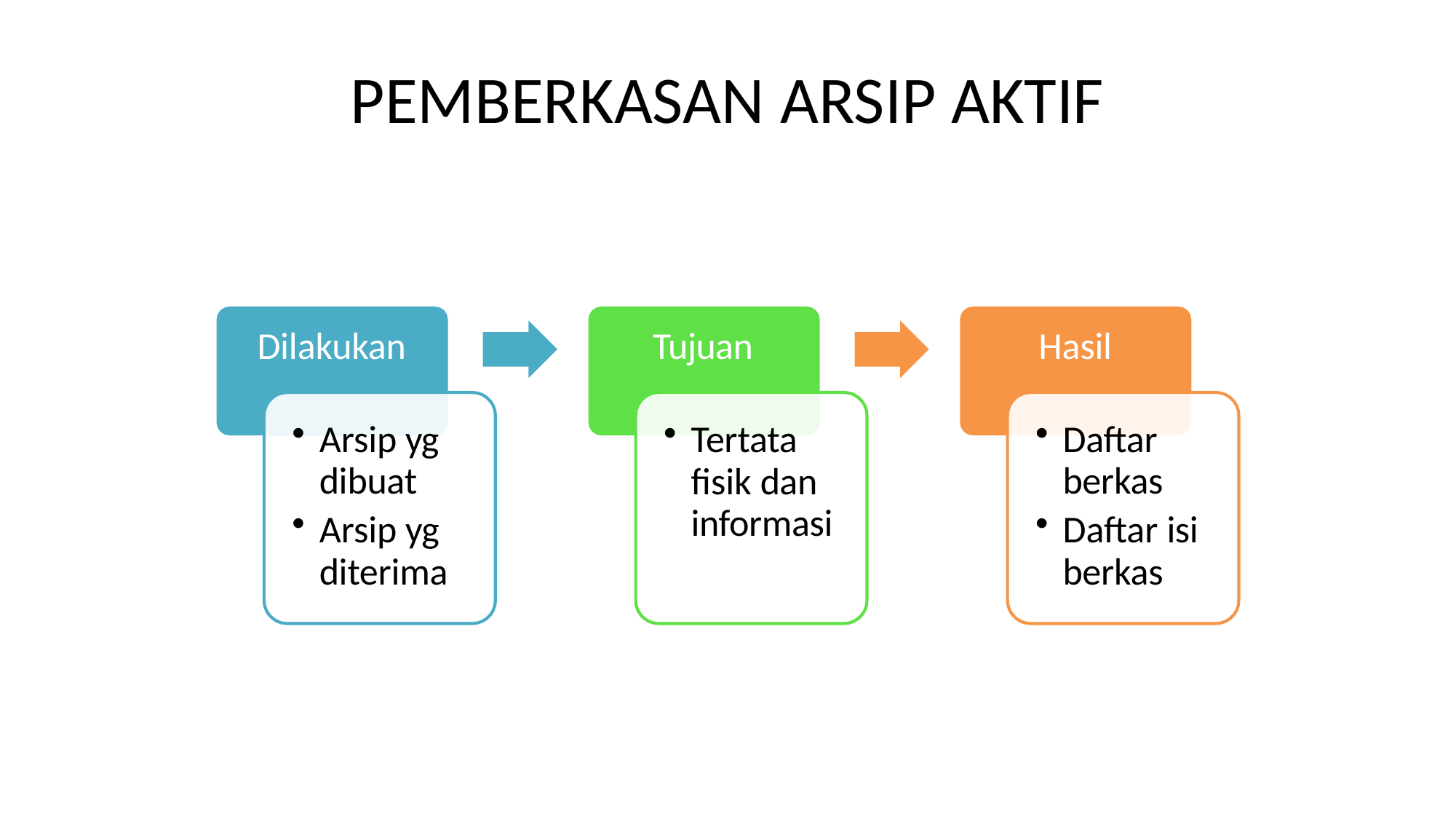

# PEMBERKASAN ARSIP AKTIF

Dilakukan
Tujuan
Hasil

Arsip yg dibuat
Arsip yg diterima
Tertata fisik dan informasi
Daftar berkas
Daftar isi berkas